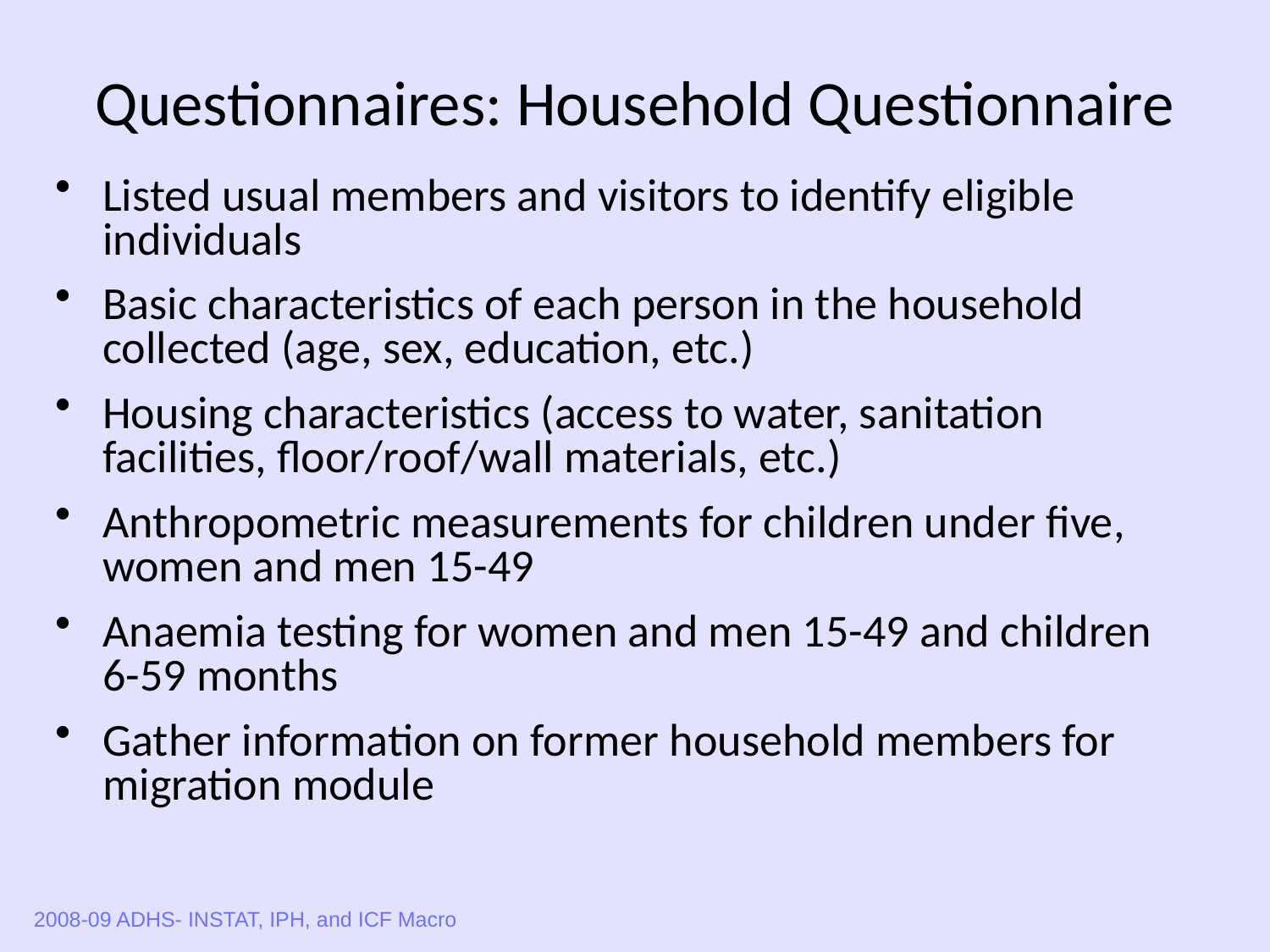

# Questionnaires: Household Questionnaire
Listed usual members and visitors to identify eligible individuals
Basic characteristics of each person in the household collected (age, sex, education, etc.)
Housing characteristics (access to water, sanitation facilities, floor/roof/wall materials, etc.)
Anthropometric measurements for children under five, women and men 15-49
Anaemia testing for women and men 15-49 and children 6-59 months
Gather information on former household members for migration module

2008-09 ADHS- INSTAT, IPH, and ICF Macro